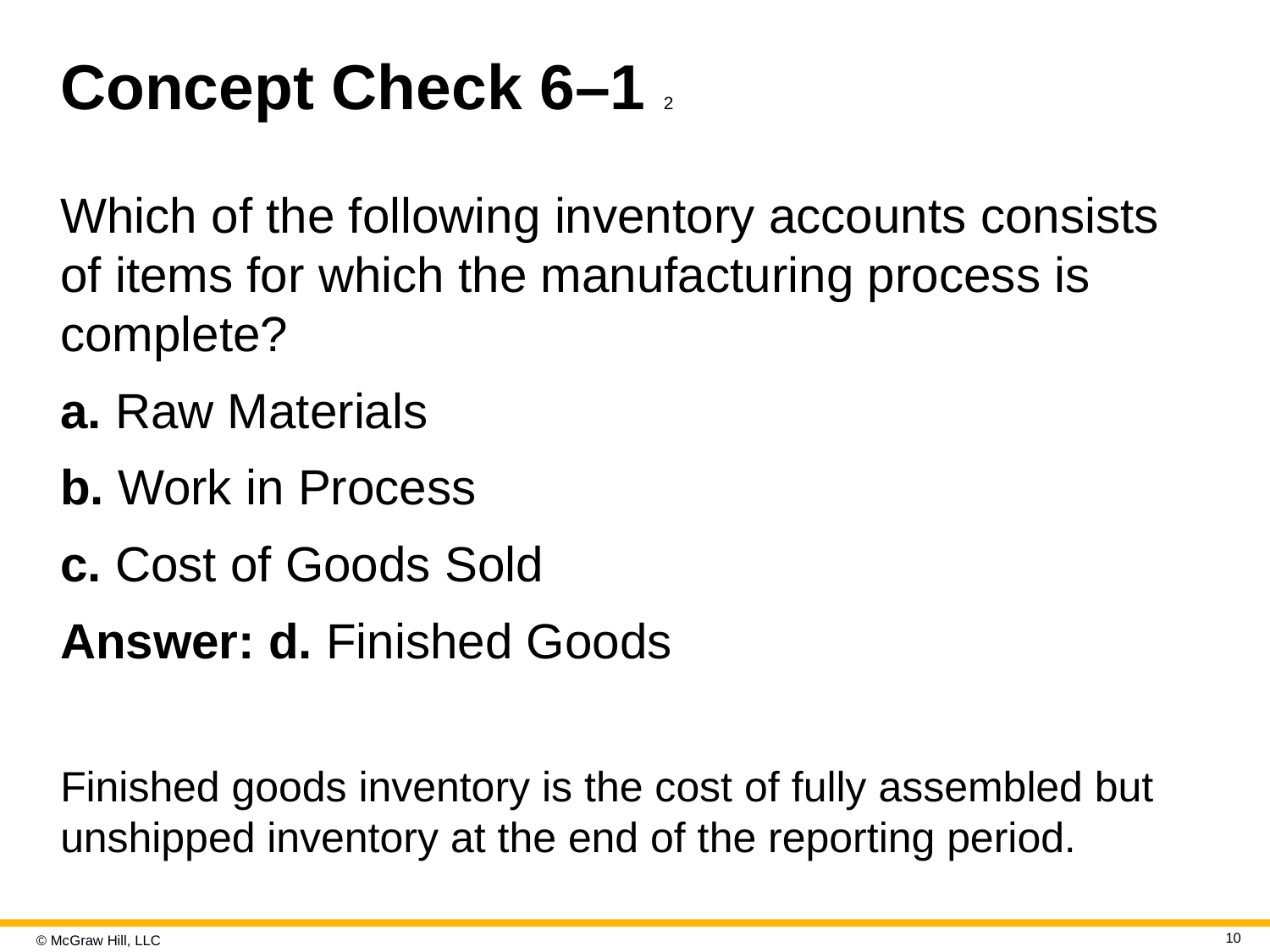

# Concept Check 6–1 2
Which of the following inventory accounts consists of items for which the manufacturing process is complete?
a. Raw Materials
b. Work in Process
c. Cost of Goods Sold
Answer: d. Finished Goods
Finished goods inventory is the cost of fully assembled but unshipped inventory at the end of the reporting period.
10